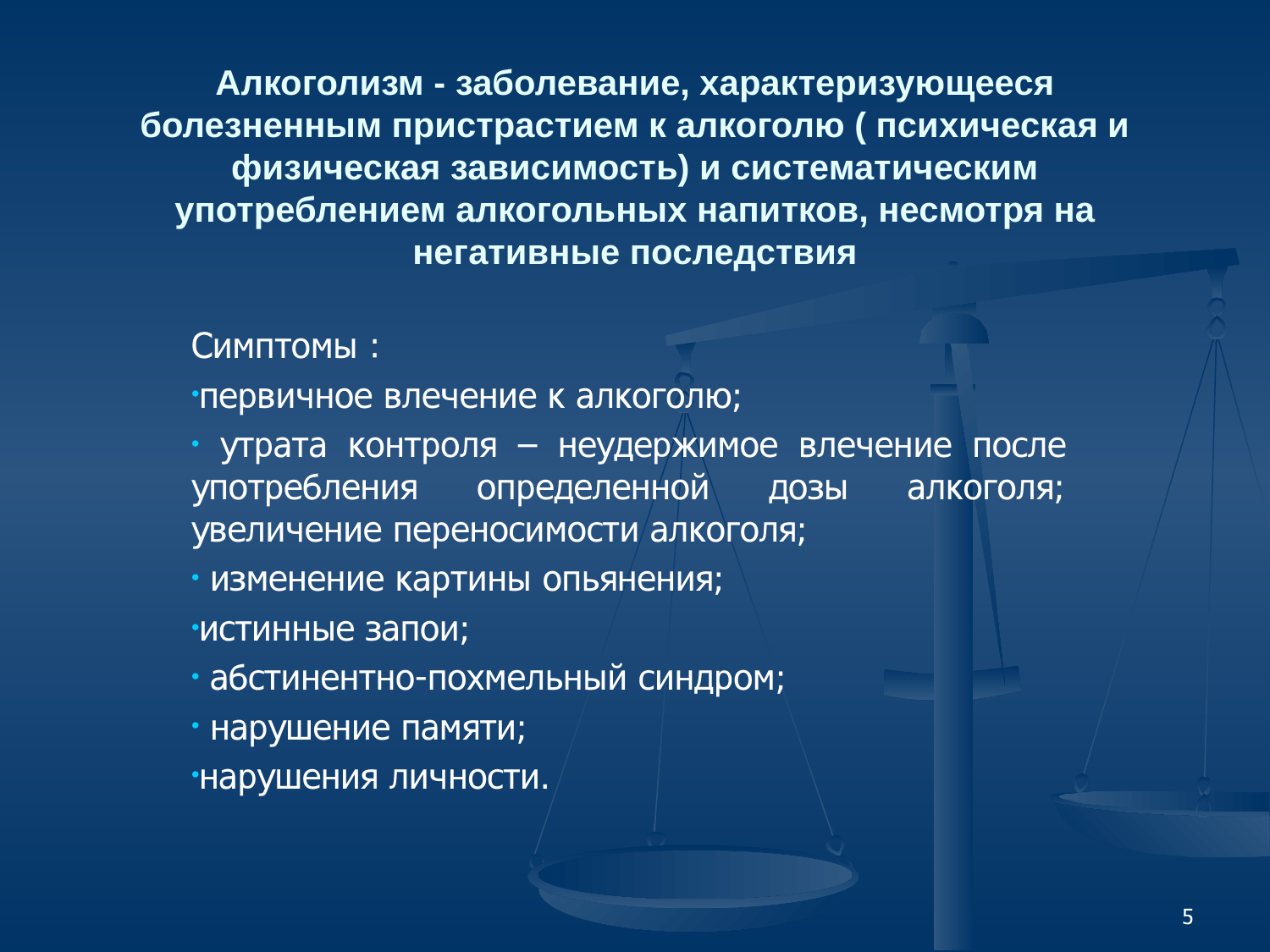

# Алкоголизм - заболевание, характеризующееся болезненным пристрастием к алкоголю ( психическая и физическая зависимость) и систематическим употреблением алкогольных напитков, несмотря на негативные последствия

Симптомы :
первичное влечение к алкоголю;
 утрата контроля – неудержимое влечение после употребления определенной дозы алкоголя; увеличение переносимости алкоголя;
 изменение картины опьянения;
истинные запои;
 абстинентно-похмельный синдром;
 нарушение памяти;
нарушения личности.
5